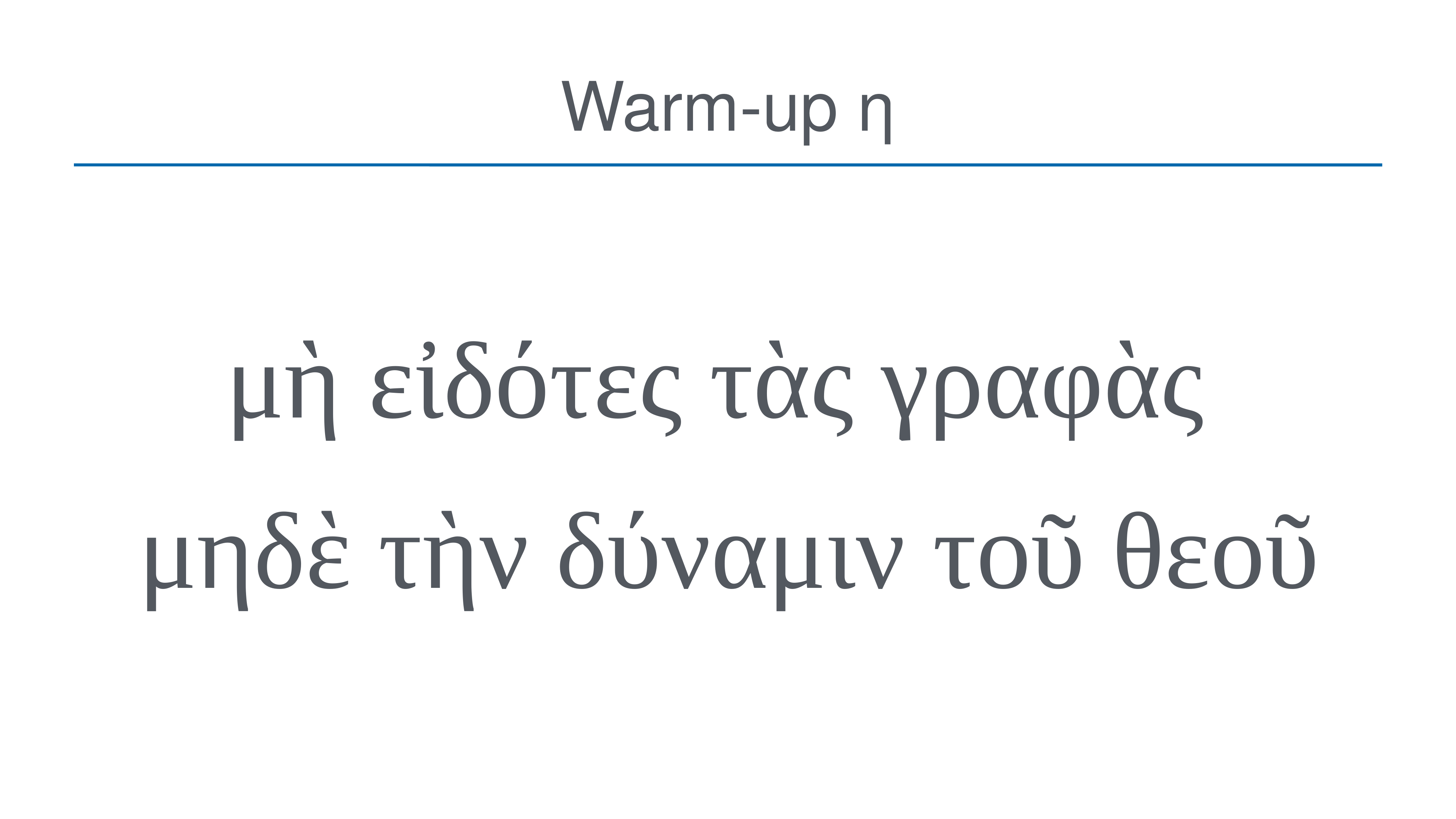

# Warm-up η
μὴ εἰδότες τὰς γραφὰς
μηδὲ τὴν δύναμιν τοῦ θεοῦ